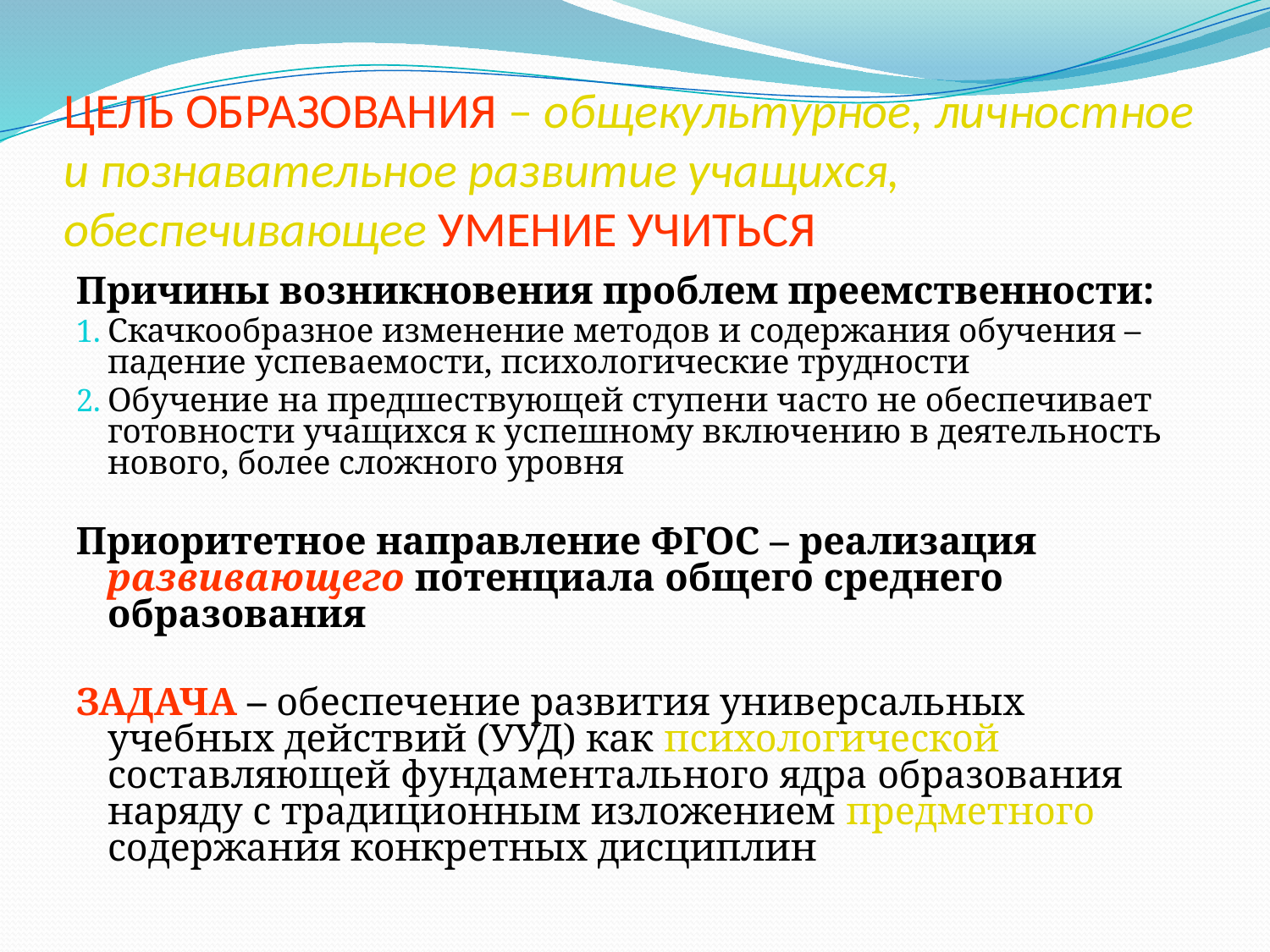

# ЦЕЛЬ ОБРАЗОВАНИЯ – общекультурное, личностное и познавательное развитие учащихся, обеспечивающее УМЕНИЕ УЧИТЬСЯ
Причины возникновения проблем преемственности:
Скачкообразное изменение методов и содержания обучения – падение успеваемости, психологические трудности
Обучение на предшествующей ступени часто не обеспечивает готовности учащихся к успешному включению в деятельность нового, более сложного уровня

Приоритетное направление ФГОС – реализация развивающего потенциала общего среднего образования

ЗАДАЧА – обеспечение развития универсальных учебных действий (УУД) как психологической составляющей фундаментального ядра образования наряду с традиционным изложением предметного содержания конкретных дисциплин